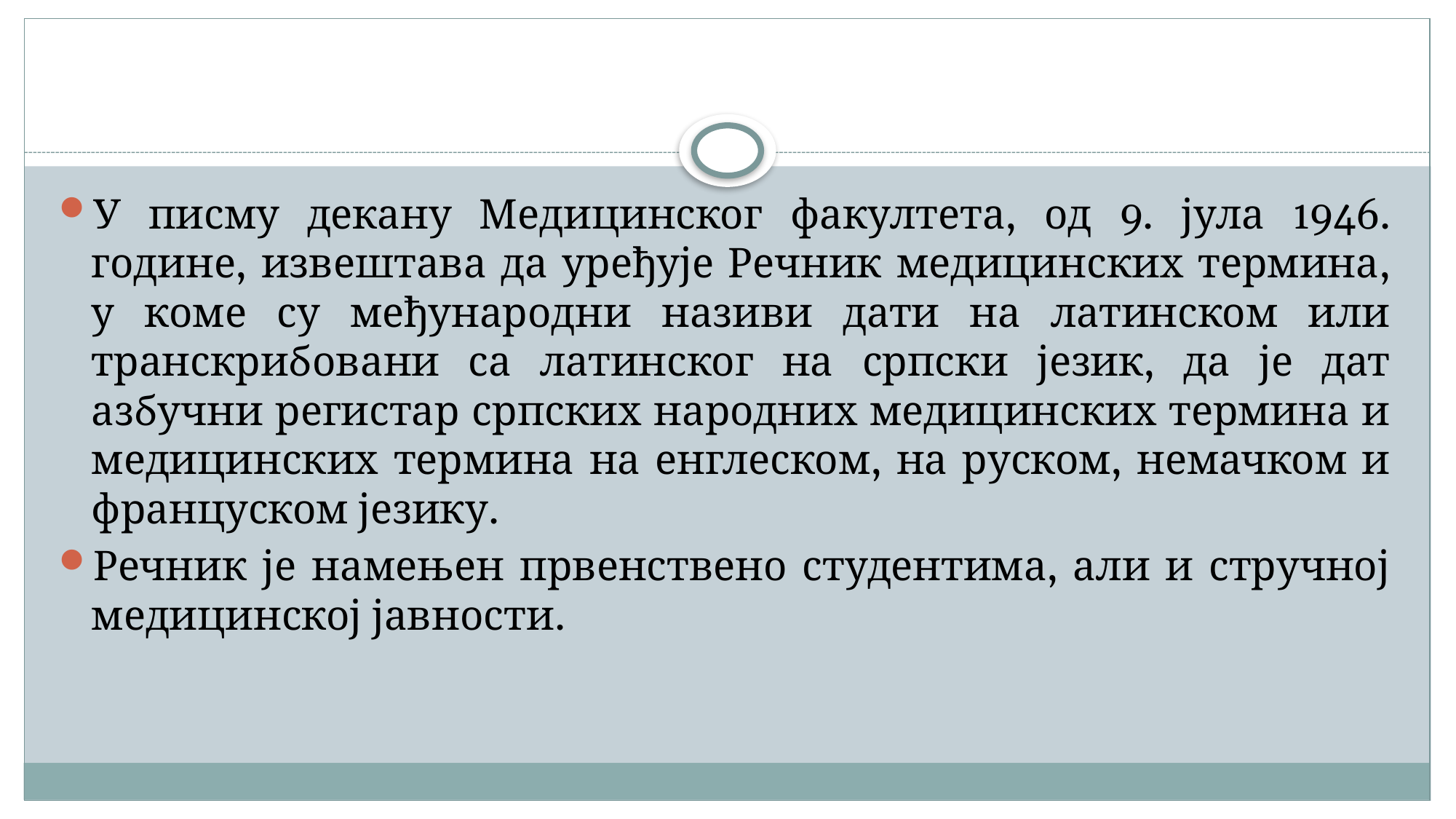

#
У писму декану Медицинског факултета, од 9. јула 1946. године, извештава да уређује Речник медицинских термина, у коме су међународни називи дати на латинском или транскрибовани са латинског на српски језик, да је дат азбучни регистар српских народних медицинских термина и медицинских термина на енглеском, на руском, немачком и француском језику.
Речник је намењен првенствено студентима, али и стручној медицинској јавности.